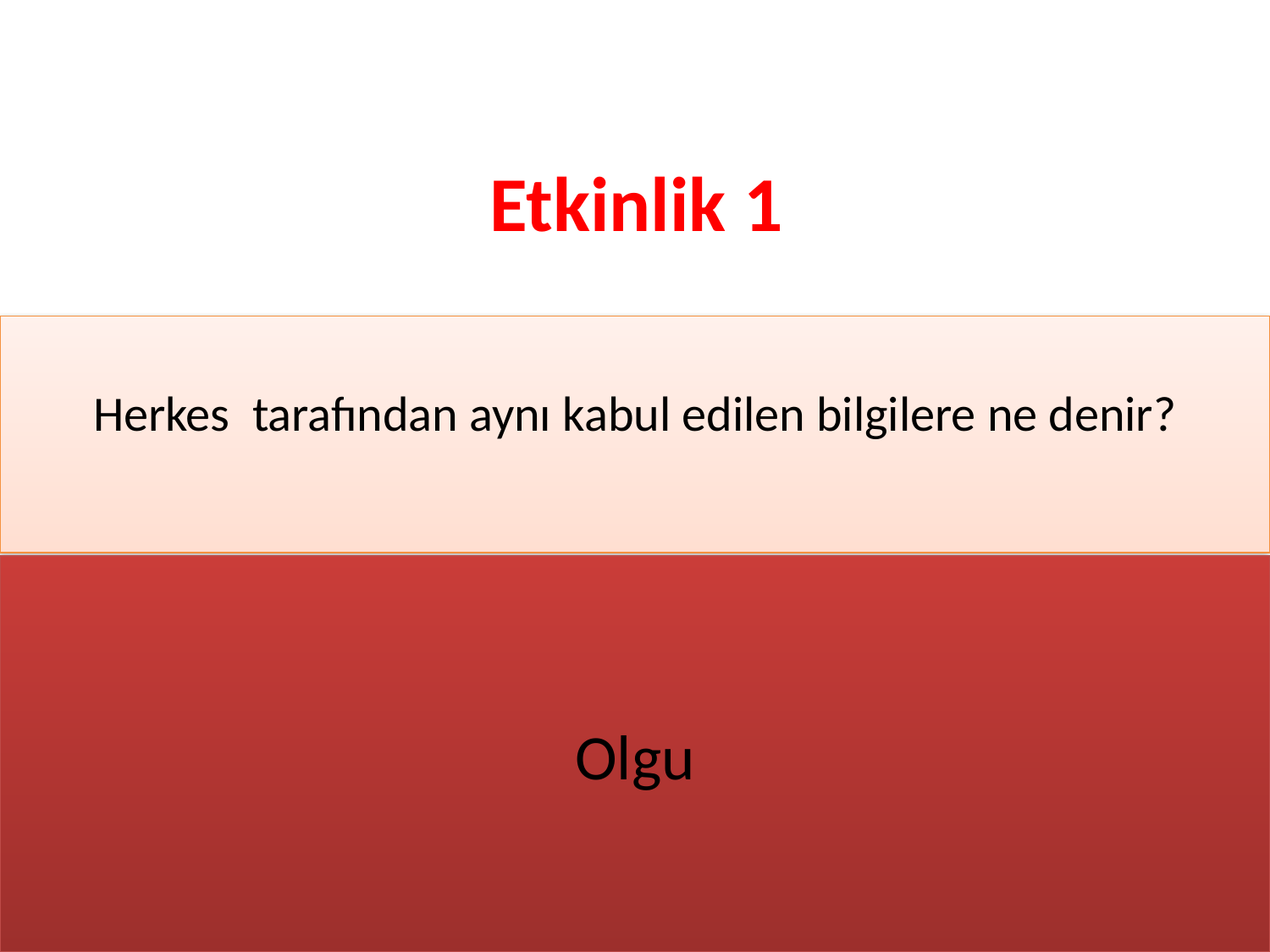

# Etkinlik 1

Herkes  tarafından aynı kabul edilen bilgilere ne denir?

Olgu